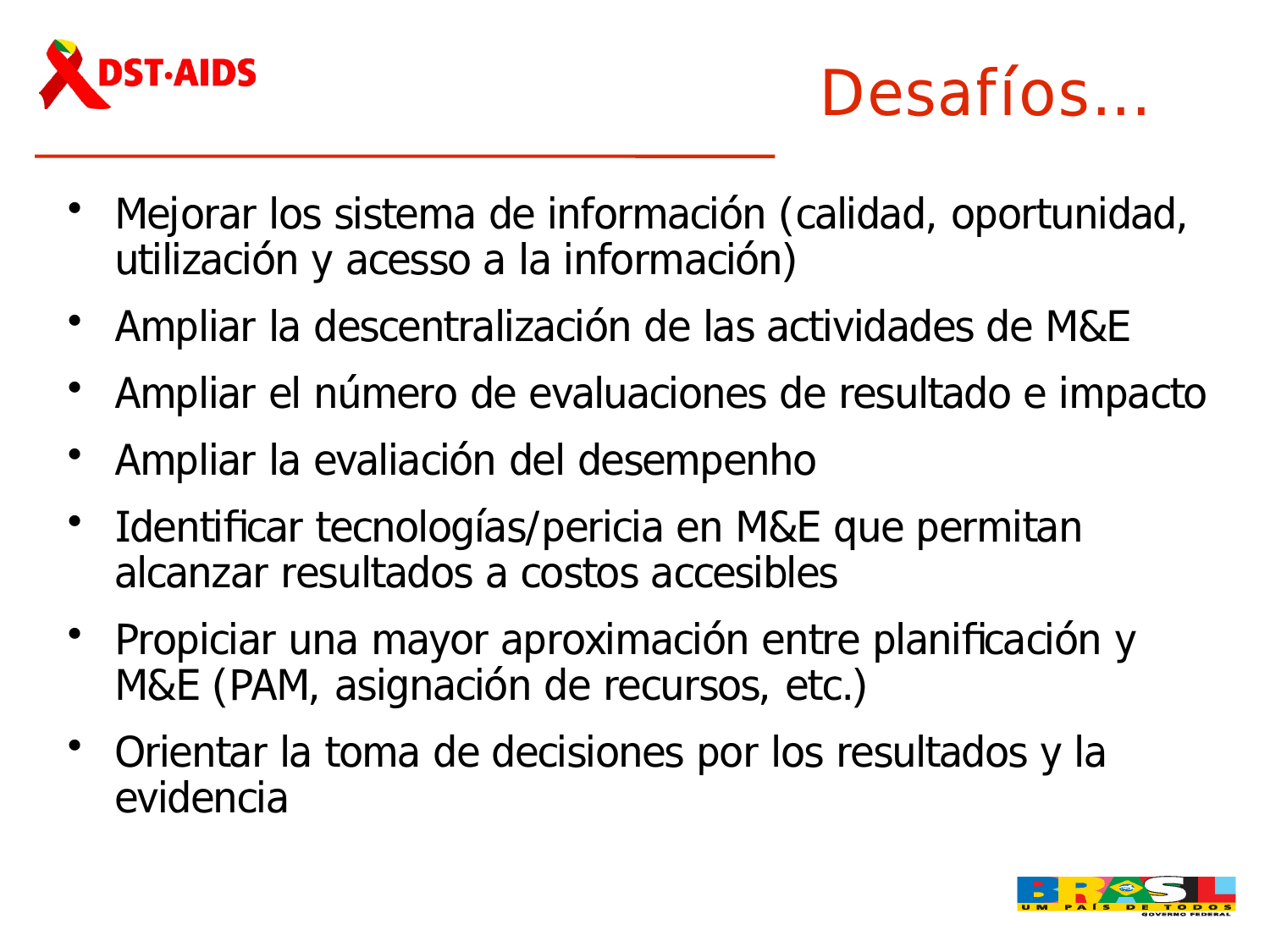

# Desafíos...
Mejorar los sistema de información (calidad, oportunidad, utilización y acesso a la información)
Ampliar la descentralización de las actividades de M&E
Ampliar el número de evaluaciones de resultado e impacto
Ampliar la evaliación del desempenho
Identificar tecnologías/pericia en M&E que permitan alcanzar resultados a costos accesibles
Propiciar una mayor aproximación entre planificación y M&E (PAM, asignación de recursos, etc.)
Orientar la toma de decisiones por los resultados y la evidencia